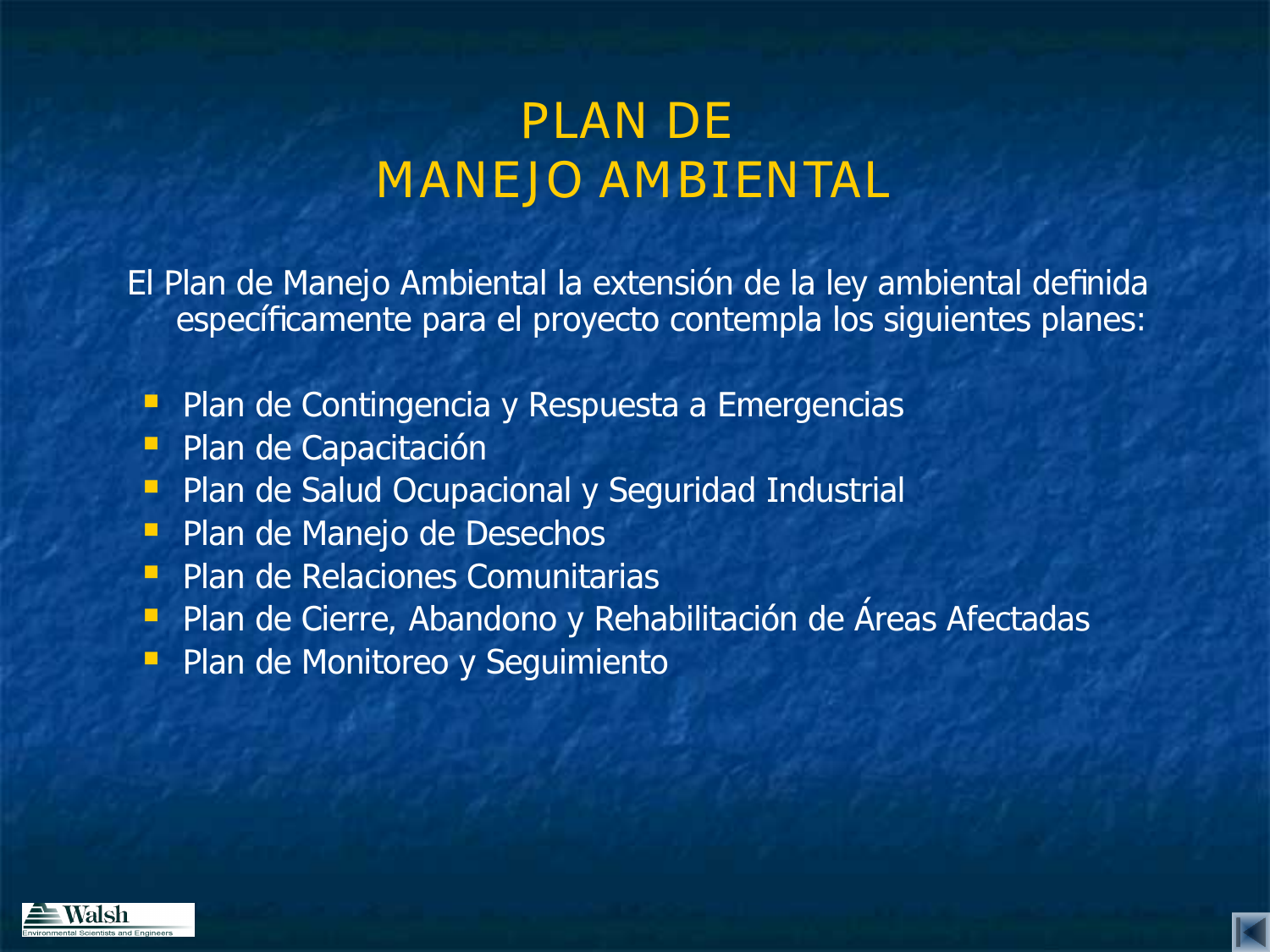

# PLAN DE MANEJO AMBIENTAL
El Plan de Manejo Ambiental la extensión de la ley ambiental definida específicamente para el proyecto contempla los siguientes planes:

Plan de Contingencia y Respuesta a Emergencias
Plan de Capacitación
Plan de Salud Ocupacional y Seguridad Industrial
Plan de Manejo de Desechos
Plan de Relaciones Comunitarias
Plan de Cierre, Abandono y Rehabilitación de Áreas Afectadas
Plan de Monitoreo y Seguimiento